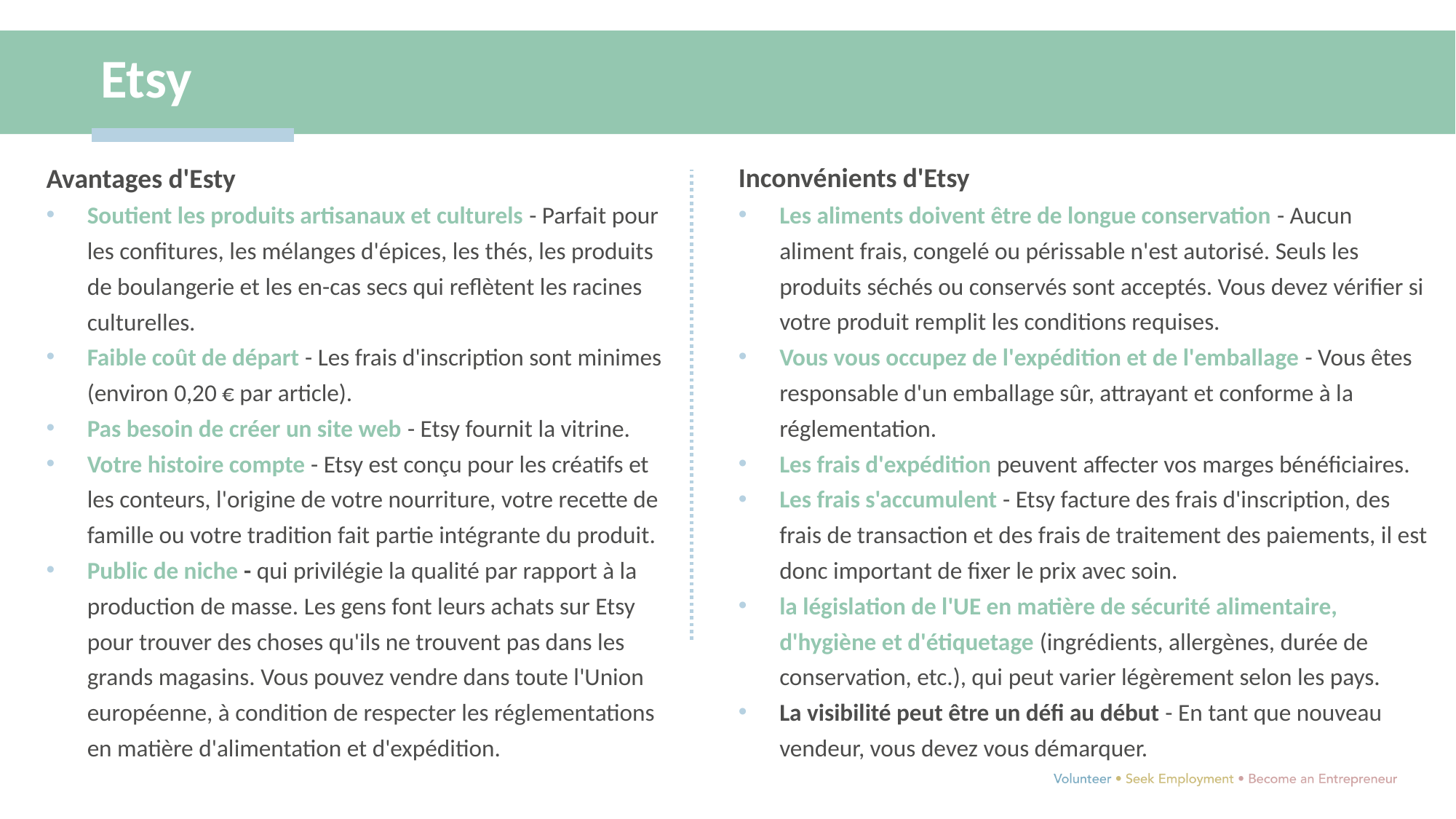

Etsy
Avantages d'Esty
Soutient les produits artisanaux et culturels - Parfait pour les confitures, les mélanges d'épices, les thés, les produits de boulangerie et les en-cas secs qui reflètent les racines culturelles.
Faible coût de départ - Les frais d'inscription sont minimes (environ 0,20 € par article).
Pas besoin de créer un site web - Etsy fournit la vitrine.
Votre histoire compte - Etsy est conçu pour les créatifs et les conteurs, l'origine de votre nourriture, votre recette de famille ou votre tradition fait partie intégrante du produit.
Public de niche - qui privilégie la qualité par rapport à la production de masse. Les gens font leurs achats sur Etsy pour trouver des choses qu'ils ne trouvent pas dans les grands magasins. Vous pouvez vendre dans toute l'Union européenne, à condition de respecter les réglementations en matière d'alimentation et d'expédition.

Inconvénients d'Etsy
Les aliments doivent être de longue conservation - Aucun aliment frais, congelé ou périssable n'est autorisé. Seuls les produits séchés ou conservés sont acceptés. Vous devez vérifier si votre produit remplit les conditions requises.
Vous vous occupez de l'expédition et de l'emballage - Vous êtes responsable d'un emballage sûr, attrayant et conforme à la réglementation.
Les frais d'expédition peuvent affecter vos marges bénéficiaires.
Les frais s'accumulent - Etsy facture des frais d'inscription, des frais de transaction et des frais de traitement des paiements, il est donc important de fixer le prix avec soin.
la législation de l'UE en matière de sécurité alimentaire, d'hygiène et d'étiquetage (ingrédients, allergènes, durée de conservation, etc.), qui peut varier légèrement selon les pays.
La visibilité peut être un défi au début - En tant que nouveau vendeur, vous devez vous démarquer.